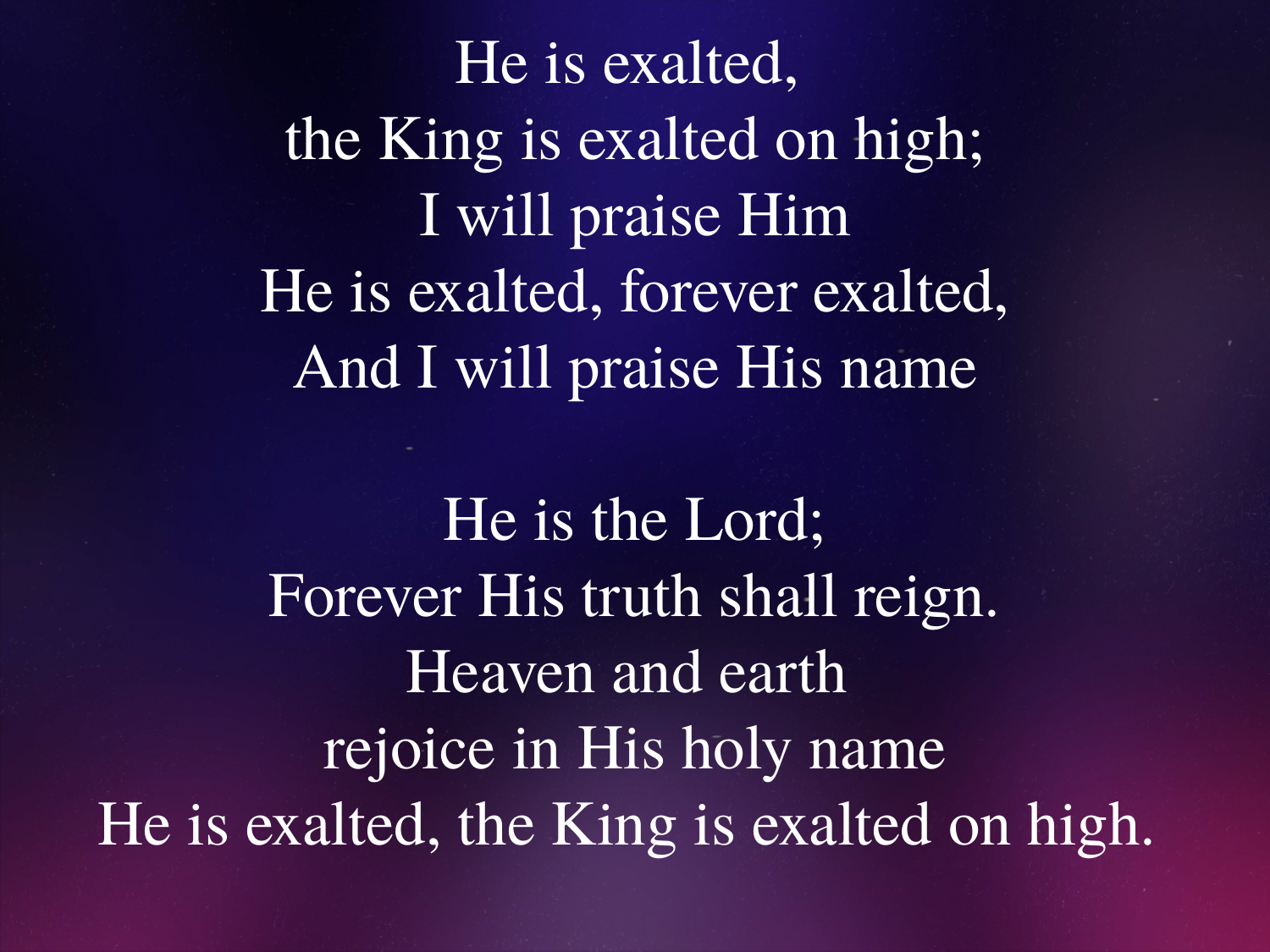

# He is exalted, the King is exalted on high; I will praise Him He is exalted, forever exalted, And I will praise His name He is the Lord; Forever His truth shall reign. Heaven and earth rejoice in His holy name He is exalted, the King is exalted on high.